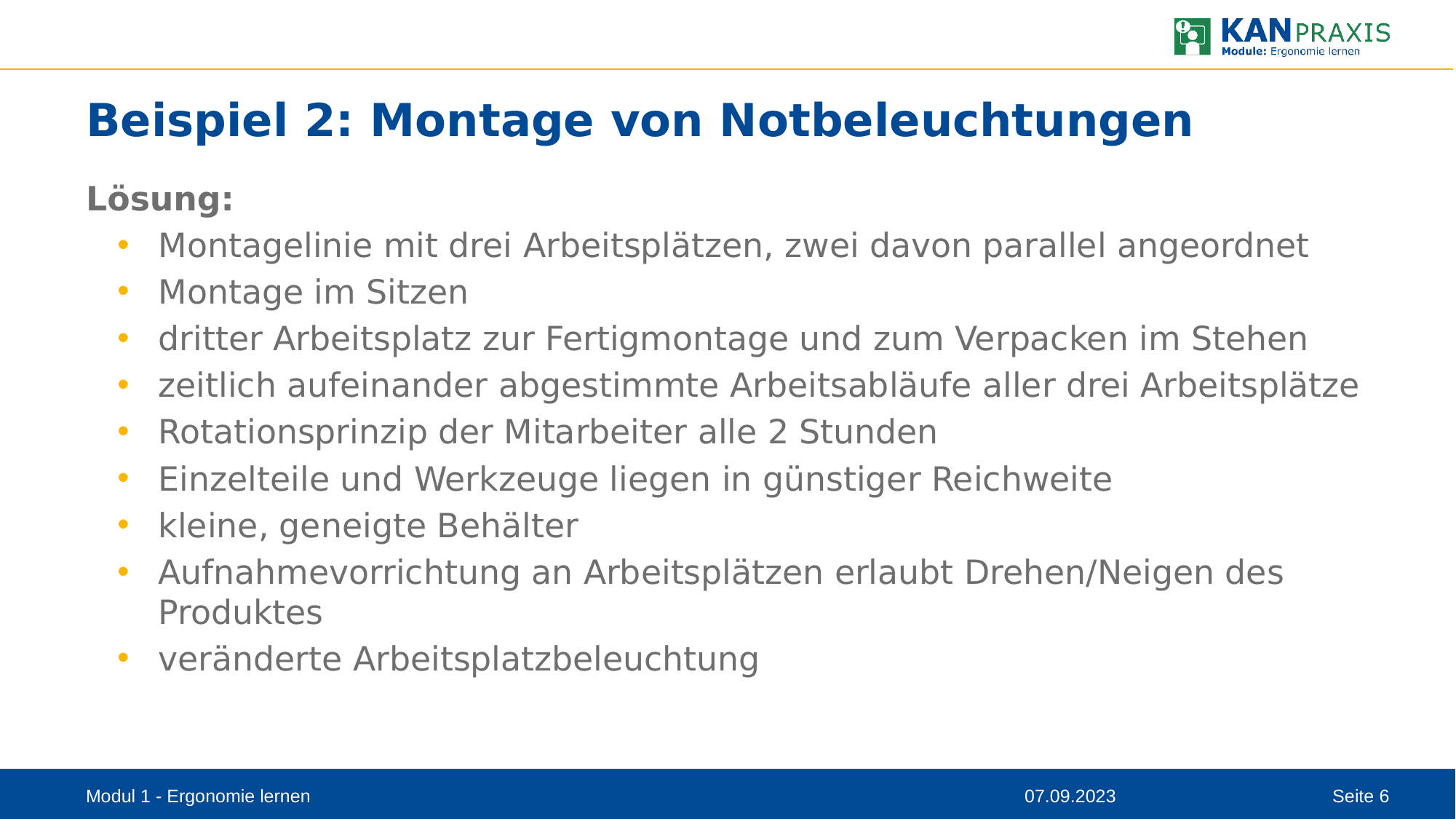

# Beispiel 2: Montage von Notbeleuchtungen
Lösung:
Montagelinie mit drei Arbeitsplätzen, zwei davon parallel angeordnet
Montage im Sitzen
dritter Arbeitsplatz zur Fertigmontage und zum Verpacken im Stehen
zeitlich aufeinander abgestimmte Arbeitsabläufe aller drei Arbeitsplätze
Rotationsprinzip der Mitarbeiter alle 2 Stunden
Einzelteile und Werkzeuge liegen in günstiger Reichweite
kleine, geneigte Behälter
Aufnahmevorrichtung an Arbeitsplätzen erlaubt Drehen/Neigen des Produktes
veränderte Arbeitsplatzbeleuchtung

Modul 1 - Ergonomie lernen
07.09.2023
Seite 6